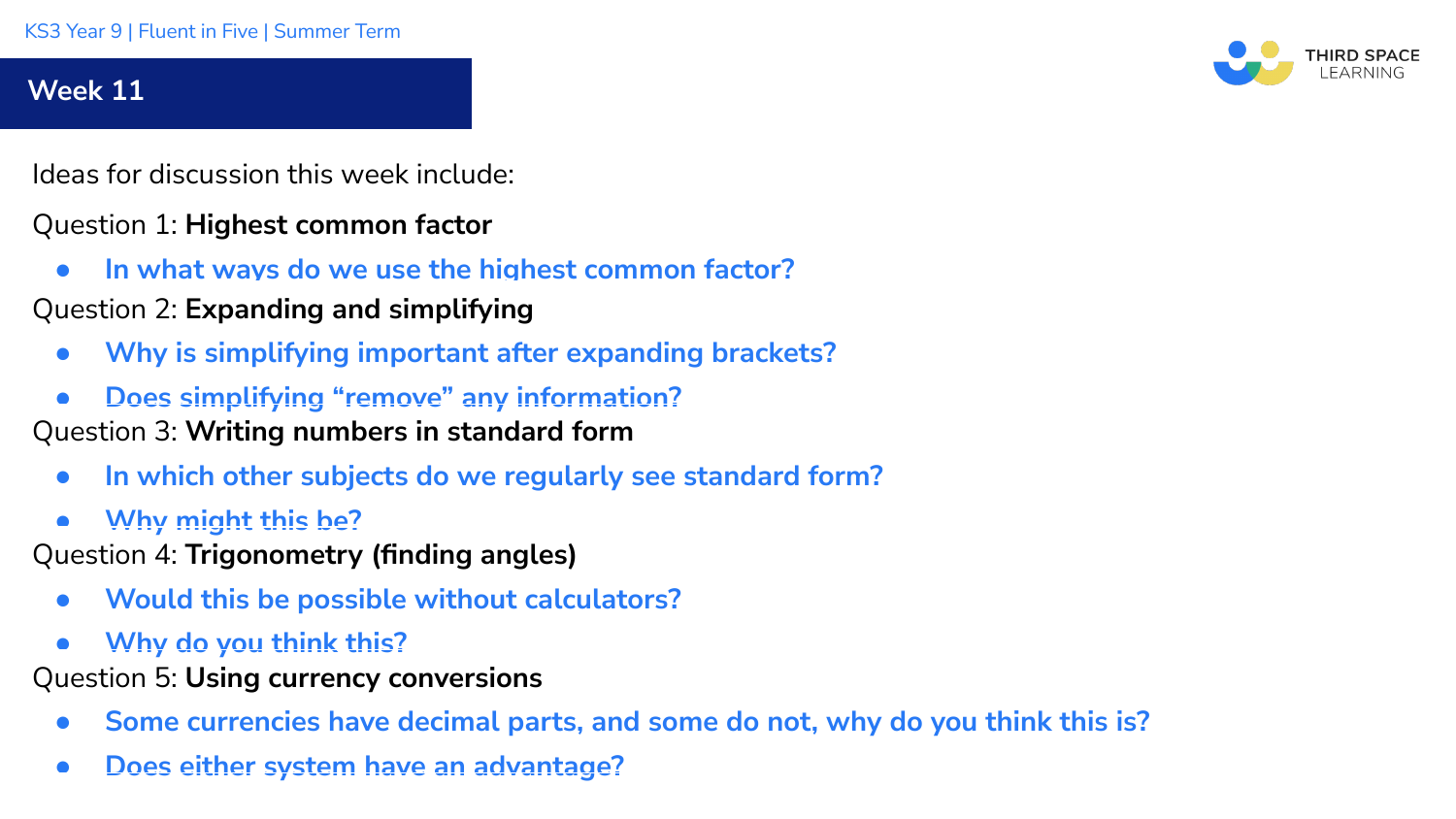

Week 11
| Ideas for discussion this week include: |
| --- |
| Question 1: Highest common factor In what ways do we use the highest common factor? |
| Question 2: Expanding and simplifying Why is simplifying important after expanding brackets? Does simplifying “remove” any information? |
| Question 3: Writing numbers in standard form In which other subjects do we regularly see standard form? Why might this be? |
| Question 4: Trigonometry (finding angles) Would this be possible without calculators? Why do you think this? |
| Question 5: Using currency conversions Some currencies have decimal parts, and some do not, why do you think this is? Does either system have an advantage? |